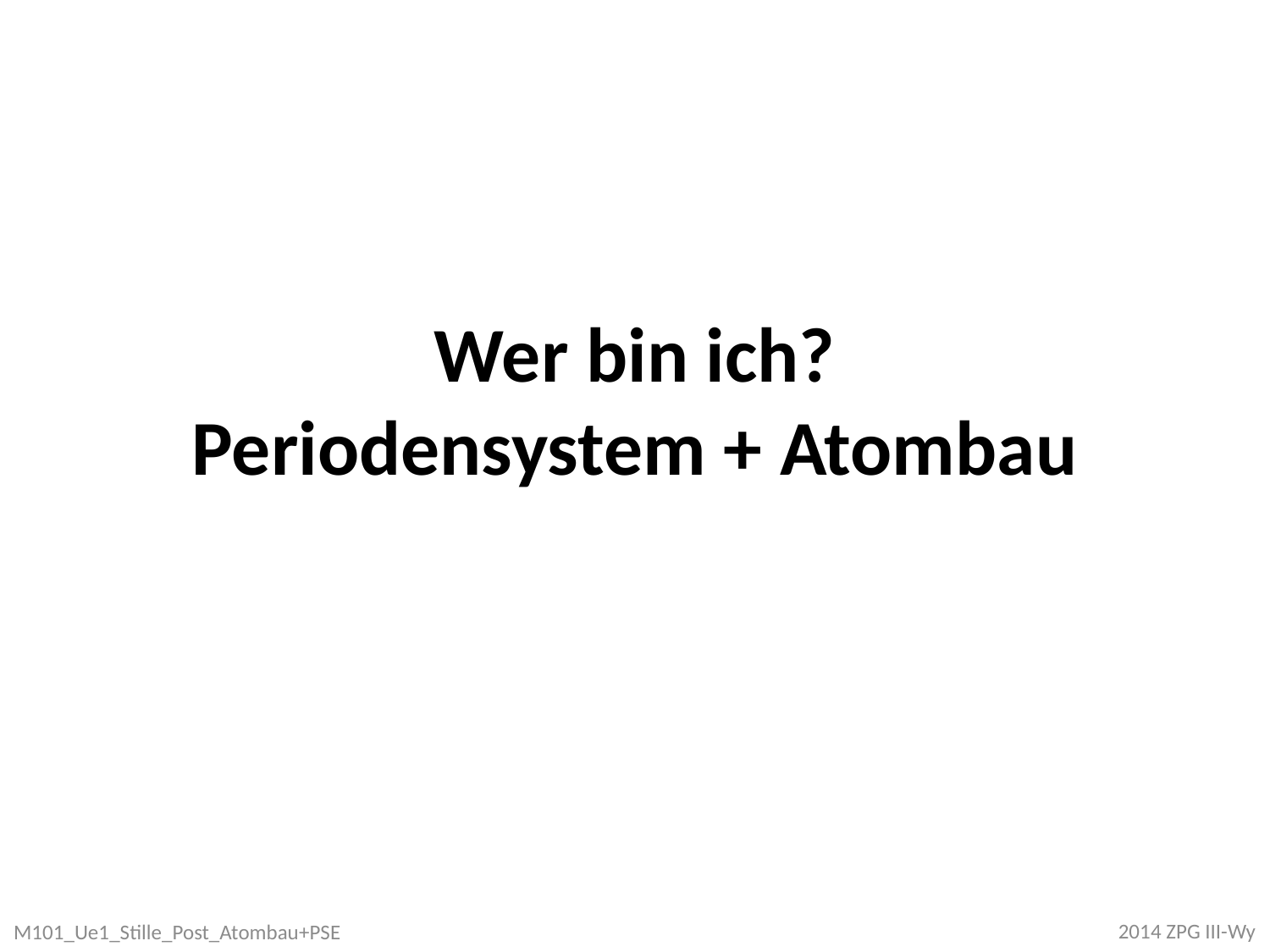

# Wer bin ich? Periodensystem + Atombau
2014 ZPG III-Wy
M101_Ue1_Stille_Post_Atombau+PSE